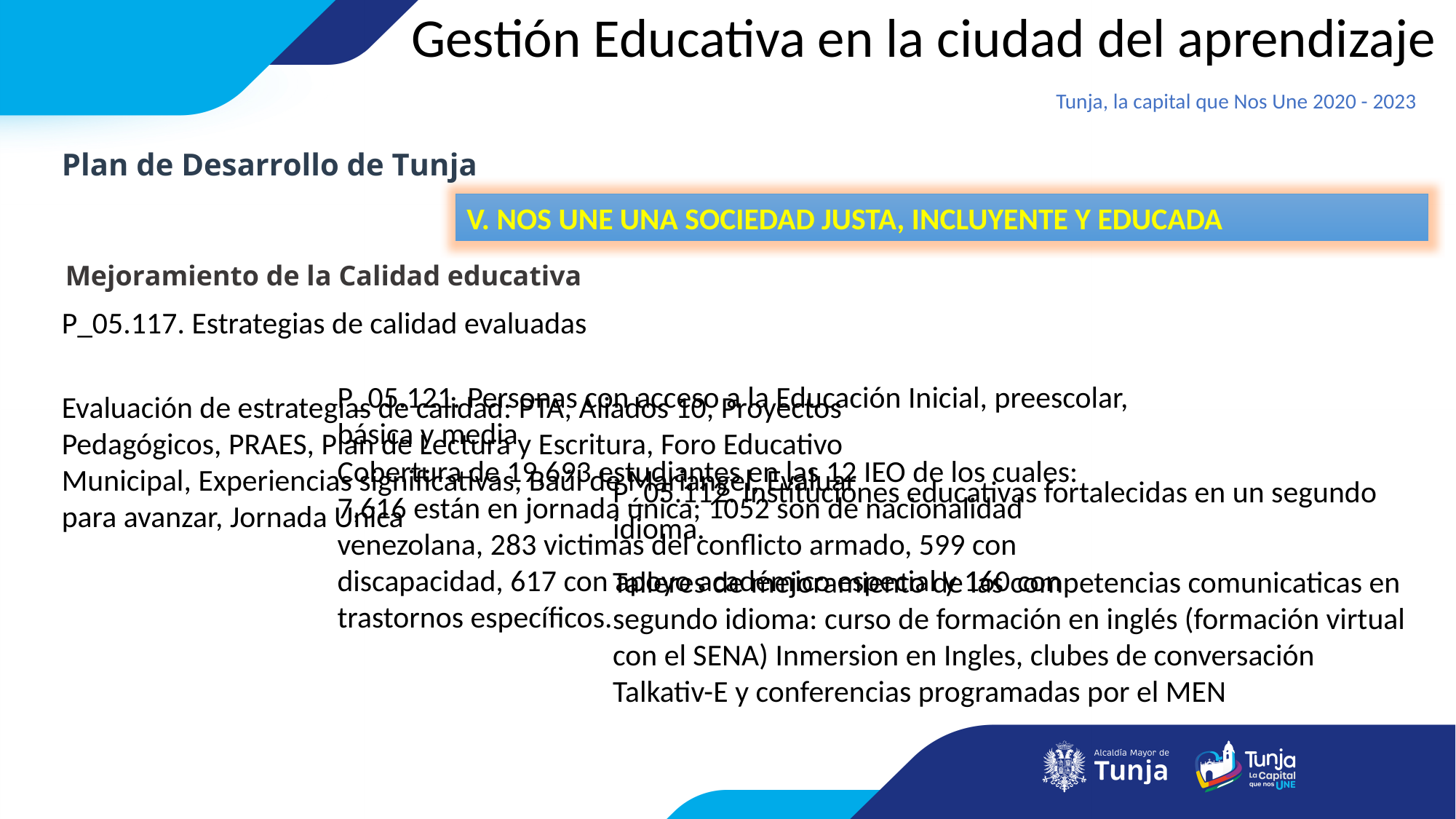

Gestión Educativa en la ciudad del aprendizaje
Tunja, la capital que Nos Une 2020 - 2023
Plan de Desarrollo de Tunja
V. NOS UNE UNA SOCIEDAD JUSTA, INCLUYENTE Y EDUCADA
Mejoramiento de la Calidad educativa
P_05.117. Estrategias de calidad evaluadas
P_05.121. Personas con acceso a la Educación Inicial, preescolar, básica y media
Evaluación de estrategias de calidad: PTA, Aliados 10, Proyectos Pedagógicos, PRAES, Plan de Lectura y Escritura, Foro Educativo Municipal, Experiencias significativas, Baúl de Mariangel, Evaluar para avanzar, Jornada Unica
Cobertura de 19,693 estudiantes en las 12 IEO de los cuales: 7,616 están en jornada única; 1052 son de nacionalidad venezolana, 283 victimas del conflicto armado, 599 con discapacidad, 617 con apoyo académico especial y 160 con trastornos específicos.
P_05.112. Instituciones educativas fortalecidas en un segundo idioma.
Talleres de mejoramiento de las competencias comunicaticas en segundo idioma: curso de formación en inglés (formación virtual con el SENA) Inmersion en Ingles, clubes de conversación Talkativ-E y conferencias programadas por el MEN